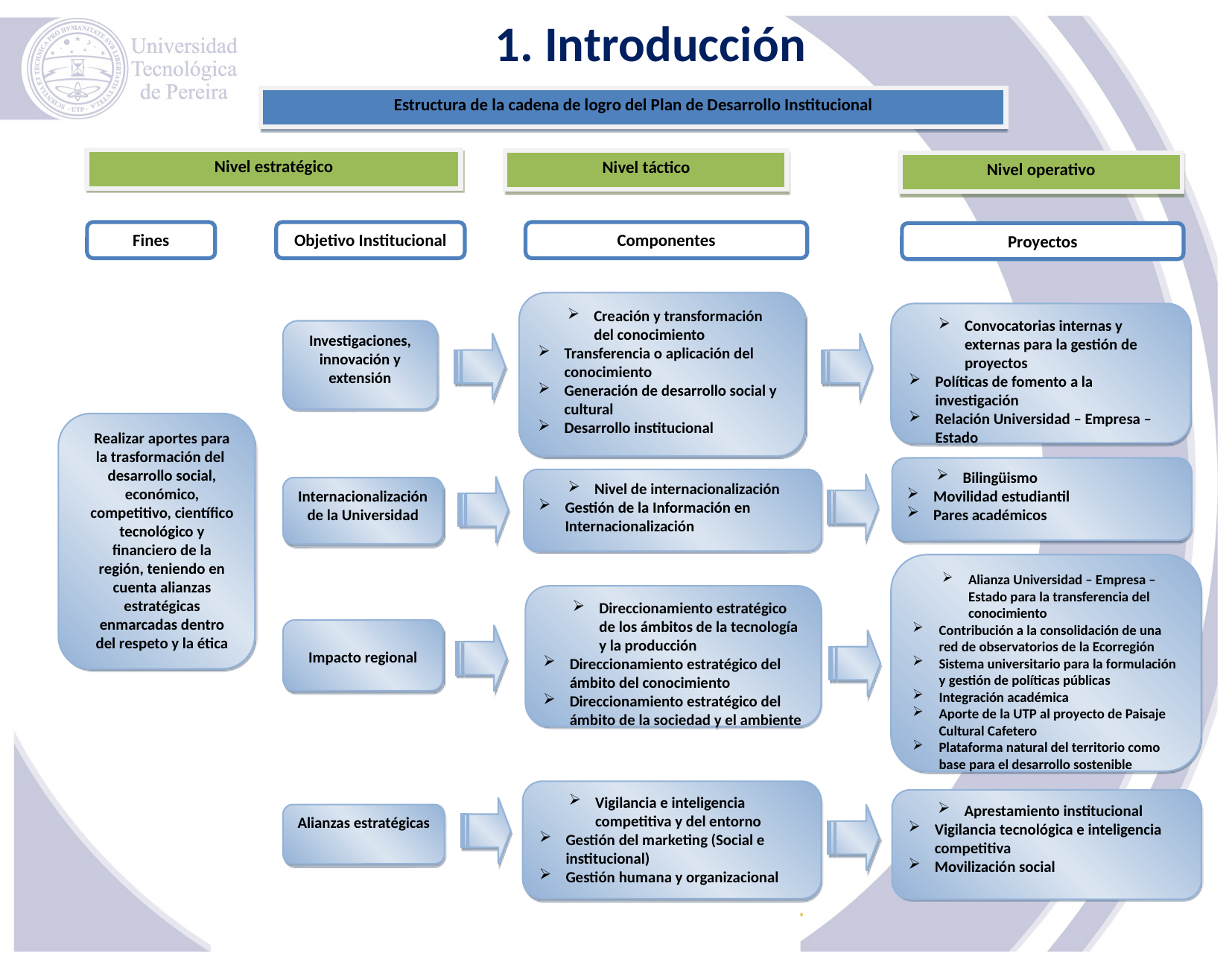

# 1. Introducción
Estructura de la cadena de logro del Plan de Desarrollo Institucional
Nivel estratégico
Nivel táctico
Nivel operativo
Fines
Objetivo Institucional
Componentes
Proyectos
Creación y transformación del conocimiento
Transferencia o aplicación del conocimiento
Generación de desarrollo social y cultural
Desarrollo institucional
Convocatorias internas y externas para la gestión de proyectos
Políticas de fomento a la investigación
Relación Universidad – Empresa – Estado

Investigaciones, innovación y extensión

Realizar aportes para la trasformación del  desarrollo social, económico, competitivo, científico tecnológico y financiero de la región, teniendo en cuenta alianzas estratégicas enmarcadas dentro del respeto y la ética
Bilingüismo
Movilidad estudiantil
Pares académicos

Nivel de internacionalización
Gestión de la Información en Internacionalización

Internacionalización de la Universidad
Alianza Universidad – Empresa – Estado para la transferencia del conocimiento
Contribución a la consolidación de una red de observatorios de la Ecorregión
Sistema universitario para la formulación y gestión de políticas públicas
Integración académica
Aporte de la UTP al proyecto de Paisaje Cultural Cafetero
Plataforma natural del territorio como base para el desarrollo sostenible
Direccionamiento estratégico de los ámbitos de la tecnología y la producción
Direccionamiento estratégico del ámbito del conocimiento
Direccionamiento estratégico del ámbito de la sociedad y el ambiente

Impacto regional

Vigilancia e inteligencia competitiva y del entorno
Gestión del marketing (Social e institucional)
Gestión humana y organizacional
Aprestamiento institucional
Vigilancia tecnológica e inteligencia competitiva
Movilización social

Alianzas estratégicas